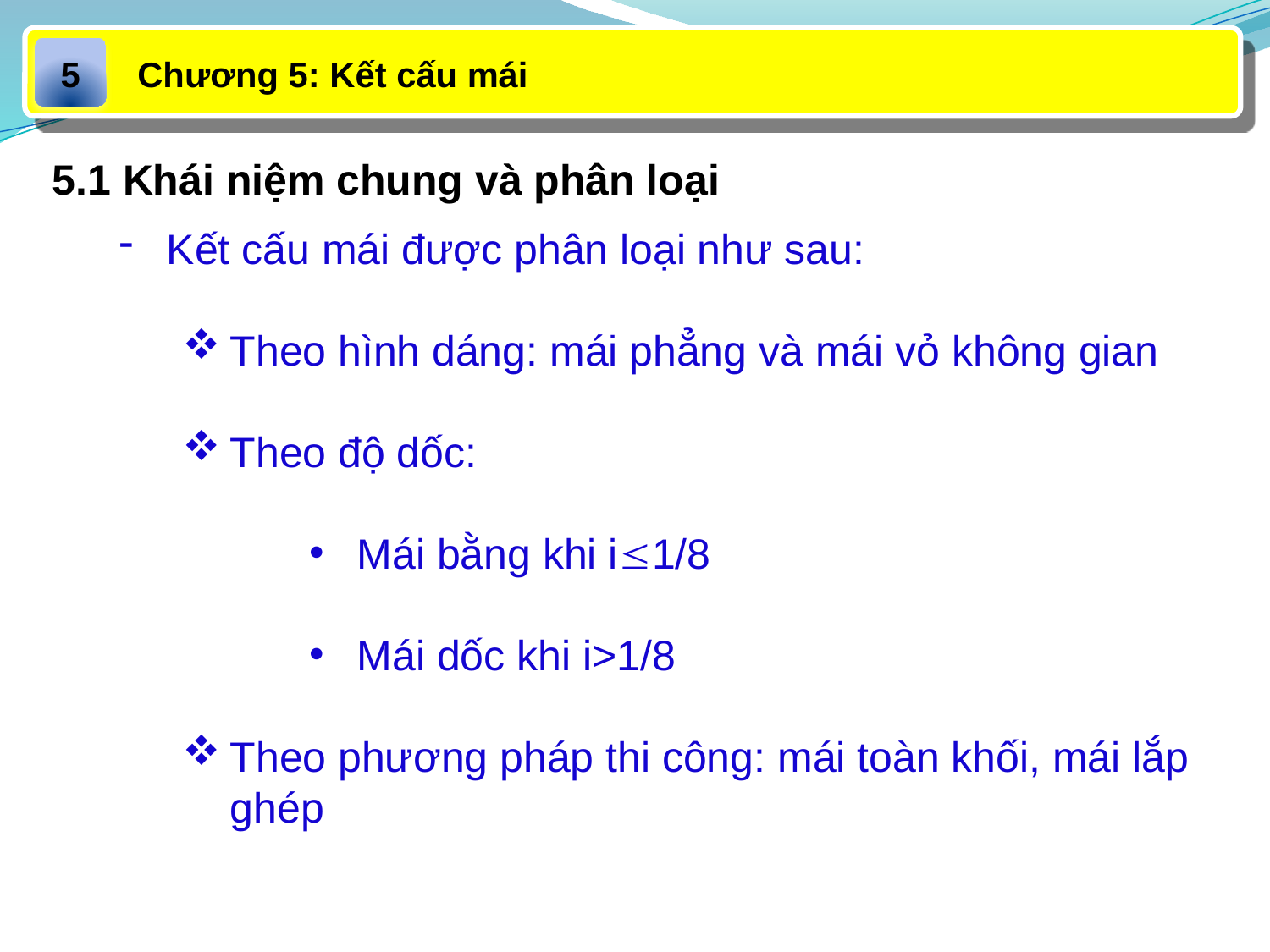

Chương 5: Kết cấu mái
5

5.1 Khái niệm chung và phân loại
Kết cấu mái được phân loại như sau:

Theo hình dáng: mái phẳng và mái vỏ không gian

Theo độ dốc:

Mái bằng khi i≤1/8

Mái dốc khi i>1/8

Theo phương pháp thi công: mái toàn khối, mái lắp ghép